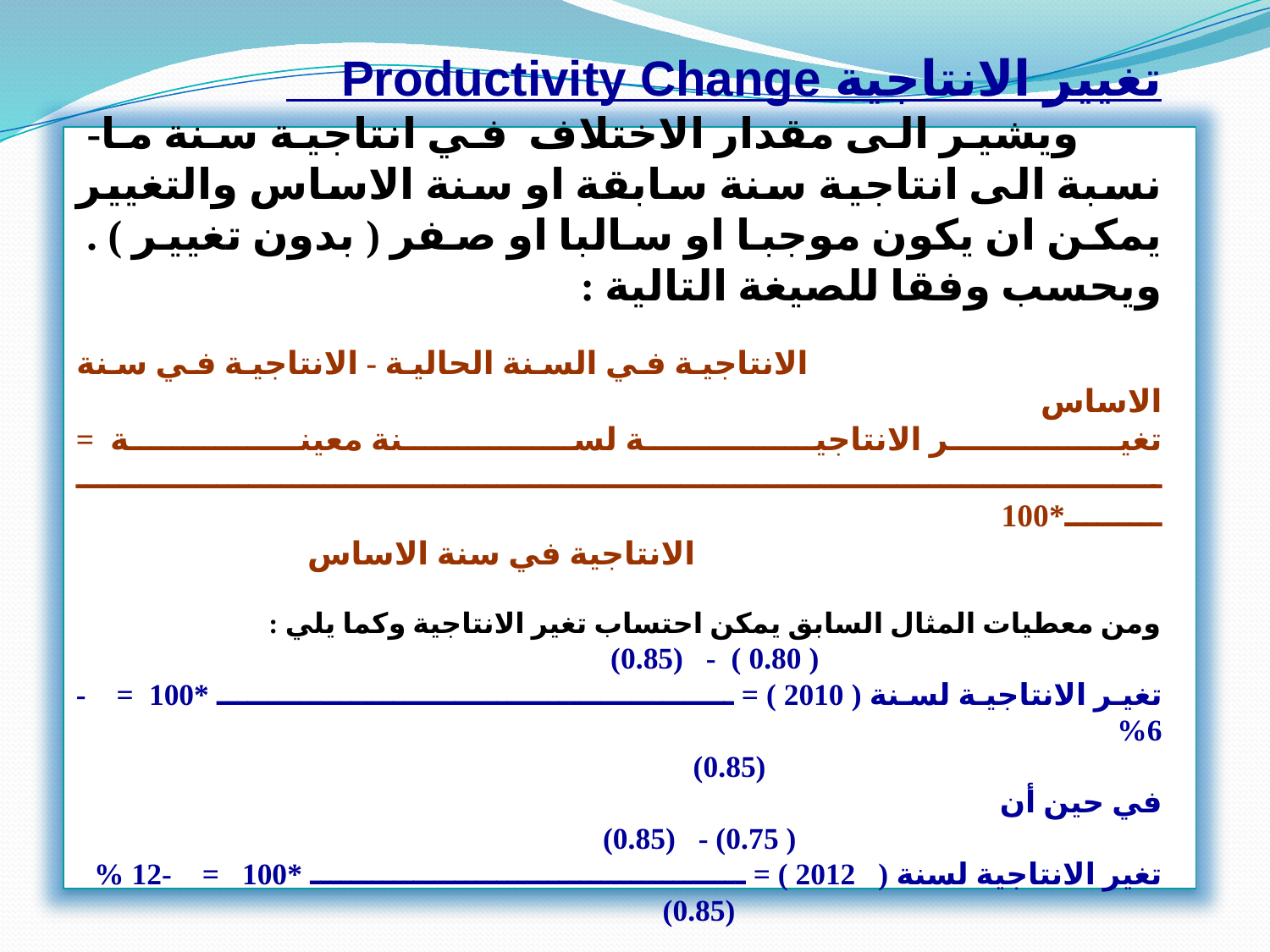

تغيير الانتاجية Productivity Change
       ويشير الى مقدار الاختلاف  في انتاجية سنة ما-  نسبة الى انتاجية سنة سابقة او سنة الاساس والتغيير يمكن ان يكون موجبا او سالبا او صفر ( بدون تغيير ) .  ويحسب وفقا للصيغة التالية :

                                            الانتاجية في السنة الحالية - الانتاجية في سنة الاساس
تغير الانتاجية لسنة معينة  = ـــــــــــــــــــــــــــــــــــــــــــــــــــــــــــــــــــــــــــــــــــــــــــــــــــــــــــــ*100
                                                          الانتاجية في سنة الاساس

ومن معطيات المثال السابق يمكن احتساب تغير الانتاجية وكما يلي :
                                             ( 0.80 )  -   (0.85)
تغير الانتاجية لسنة ( 2010 ) = ـــــــــــــــــــــــــــــــــــــــــــــــــ *100  =    -6%
                                                    (0.85)
في حين أن
                                                ( 0.75) -   (0.85)
تغير الانتاجية لسنة (   2012 ) = ــــــــــــــــــــــــــــــــــــــــــ *100   =    -12 %
                                                        (0.85)